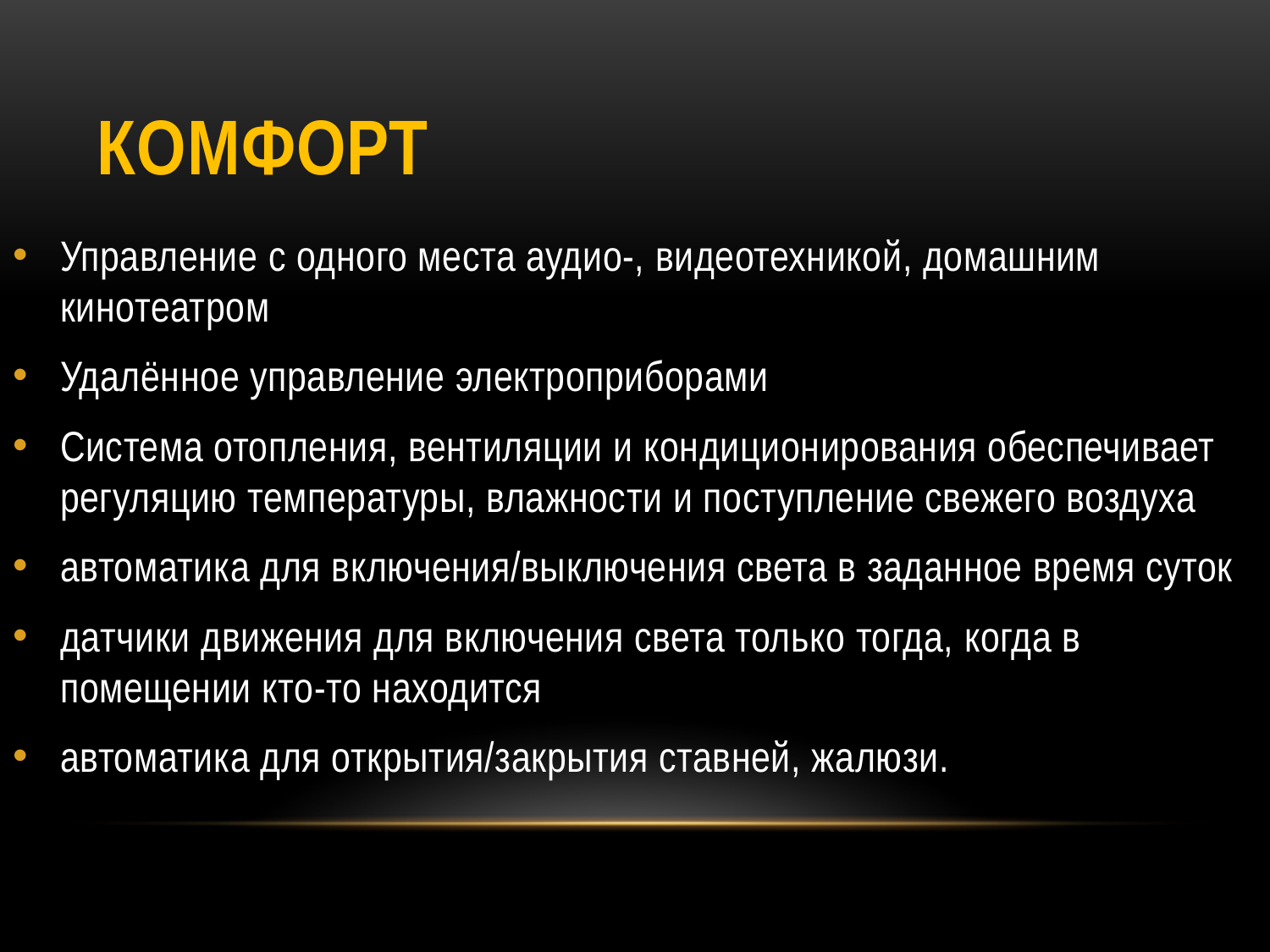

# Комфорт
Управление с одного места аудио-, видеотехникой, домашним кинотеатром
Удалённое управление электроприборами
Система отопления, вентиляции и кондиционирования обеспечивает регуляцию температуры, влажности и поступление свежего воздуха
автоматика для включения/выключения света в заданное время суток
датчики движения для включения света только тогда, когда в помещении кто-то находится
автоматика для открытия/закрытия ставней, жалюзи.